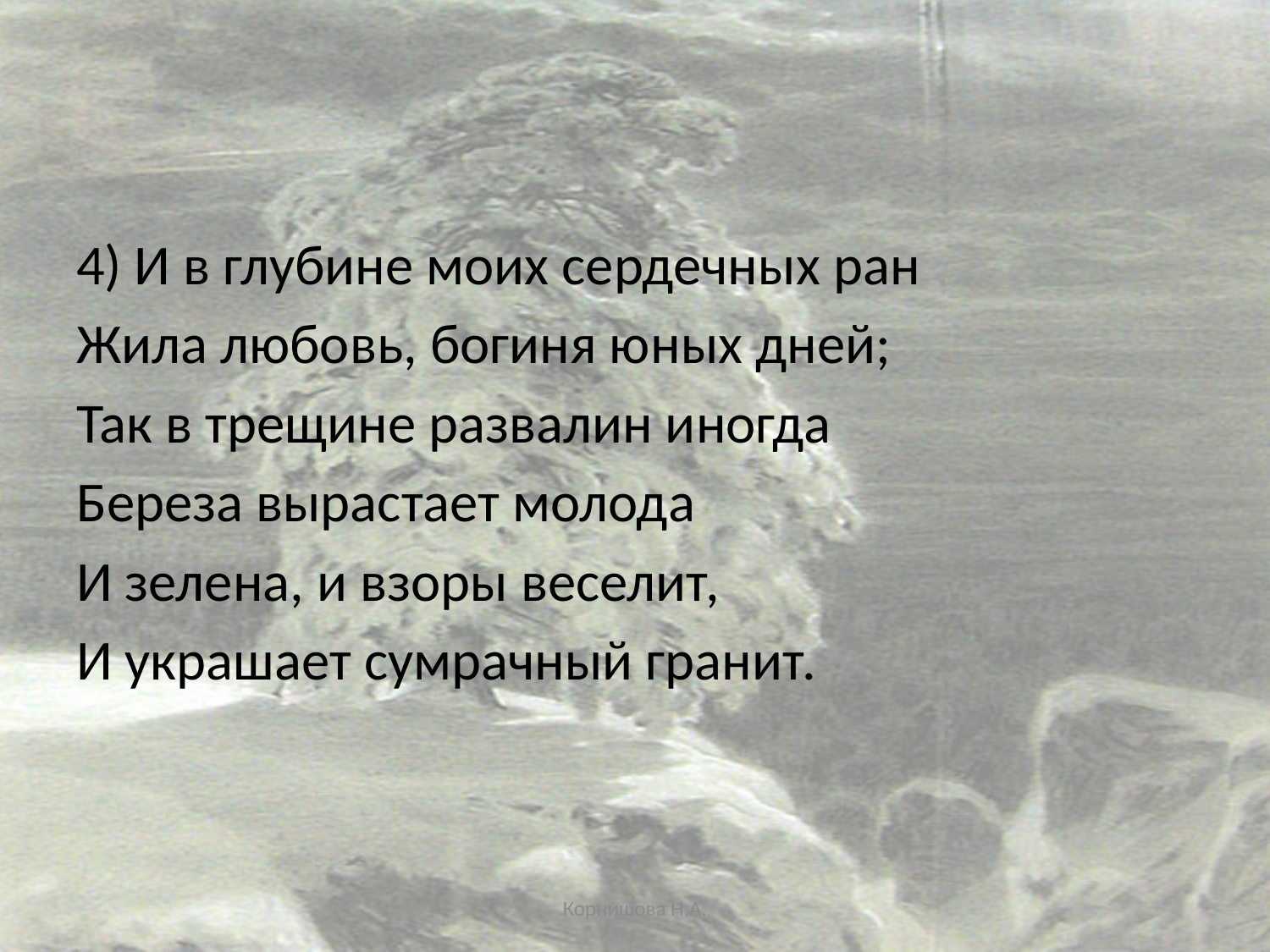

#
4) И в глубине моих сердечных ран
Жила любовь, богиня юных дней;
Так в трещине развалин иногда
Береза вырастает молода
И зелена, и взоры веселит,
И украшает сумрачный гранит.

Корнишова Н.А.